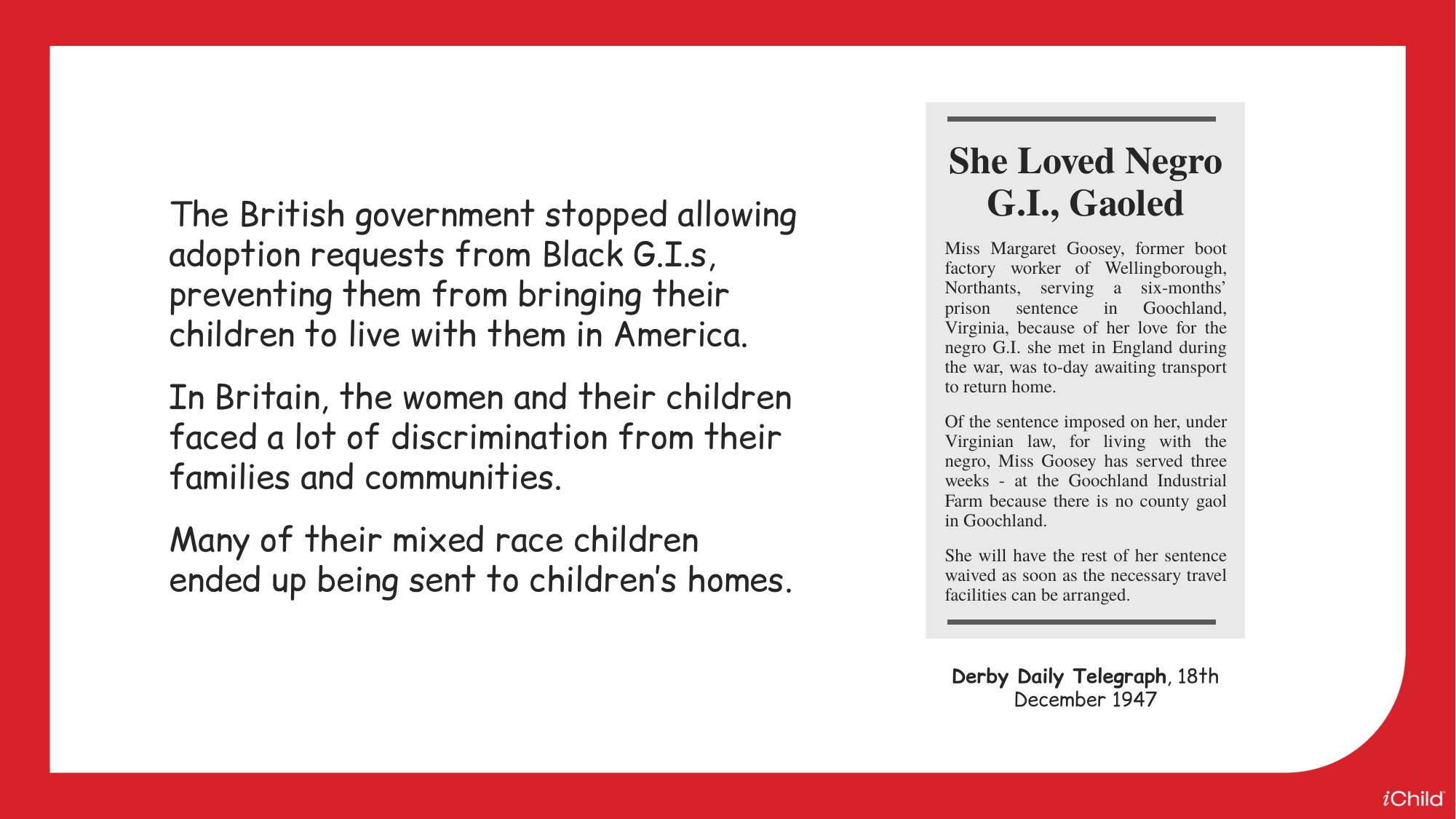

She Loved Negro
G.I., Gaoled
Miss Margaret Goosey, former boot factory worker of Wellingborough, Northants, serving a six-months’ prison sentence in Goochland, Virginia, because of her love for the negro G.I. she met in England during the war, was to-day awaiting transport to return home.
Of the sentence imposed on her, under Virginian law, for living with the negro, Miss Goosey has served three weeks - at the Goochland Industrial Farm because there is no county gaol in Goochland.
She will have the rest of her sentence waived as soon as the necessary travel facilities can be arranged.
The British government stopped allowing adoption requests from Black G.I.s, preventing them from bringing their children to live with them in America.
In Britain, the women and their children faced a lot of discrimination from their families and communities.
Many of their mixed race children ended up being sent to children’s homes.
Derby Daily Telegraph, 18th December 1947